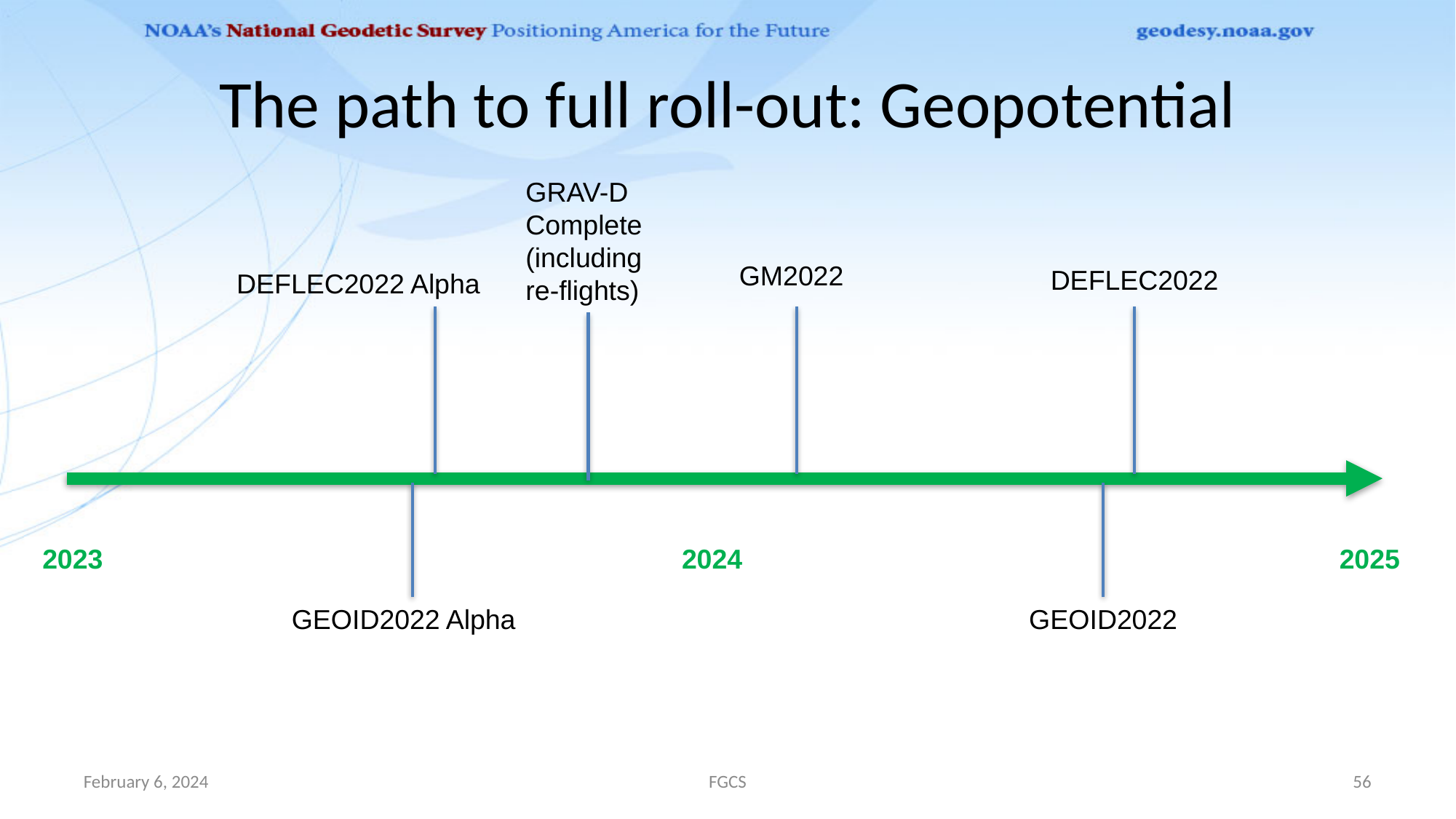

# The path to full roll-out: Geopotential
GRAV-D
Complete
(including
re-flights)
GM2022
DEFLEC2022
DEFLEC2022 Alpha
2023
2024
2025
GEOID2022 Alpha
GEOID2022
February 6, 2024
FGCS
56